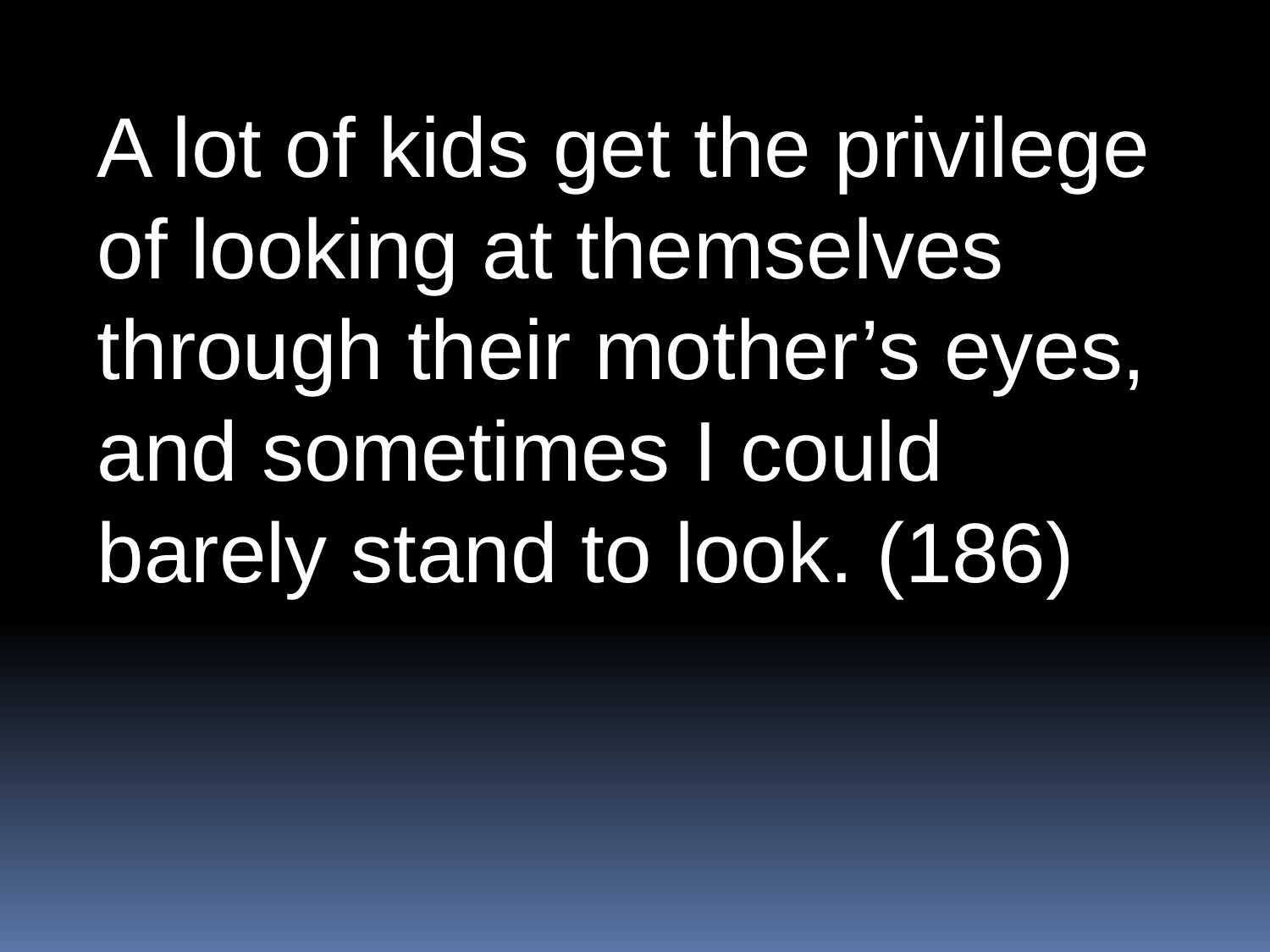

A lot of kids get the privilege of looking at themselves through their mother’s eyes, and sometimes I could barely stand to look. (186)